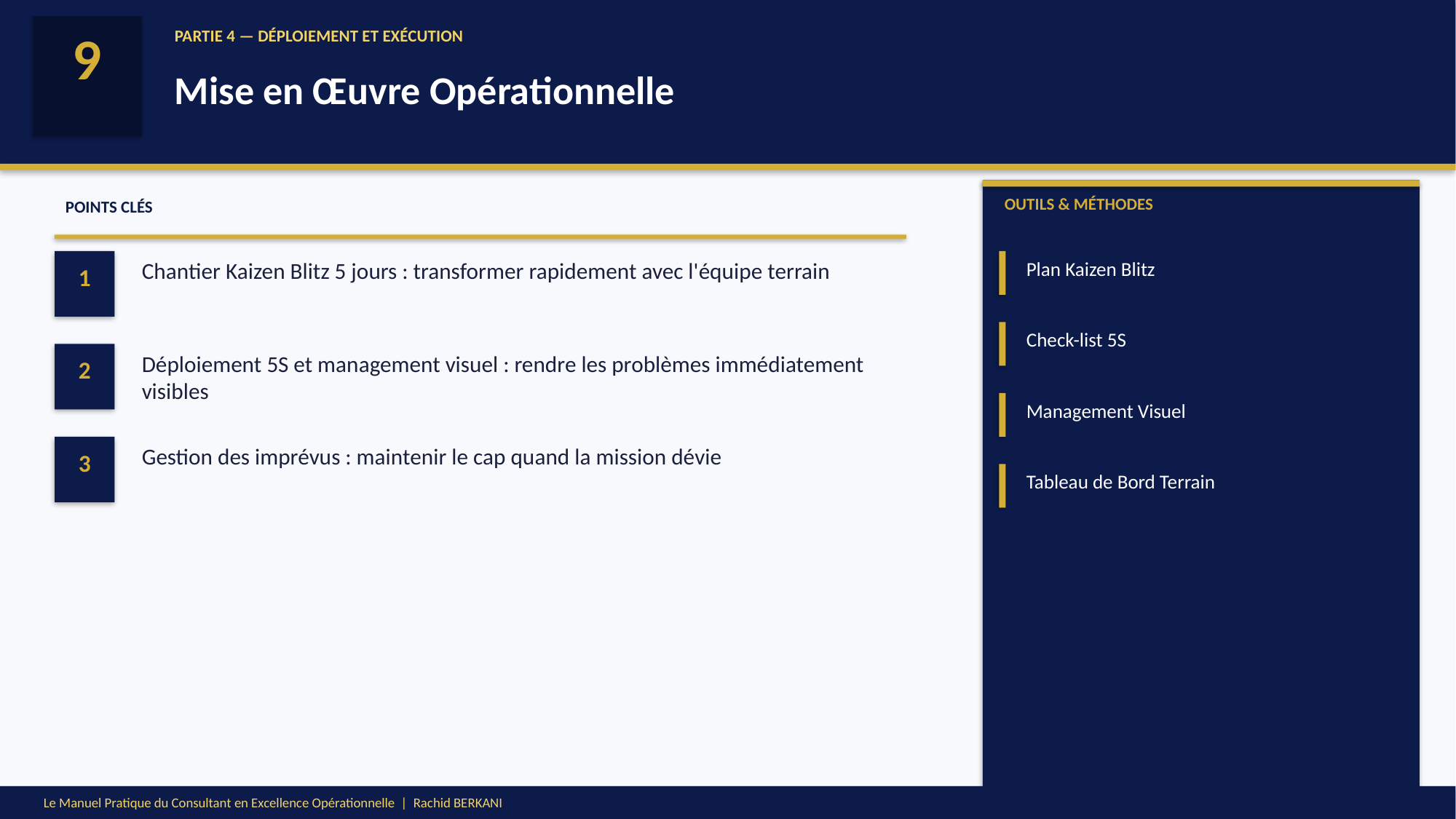

9
PARTIE 4 — DÉPLOIEMENT ET EXÉCUTION
Mise en Œuvre Opérationnelle

OUTILS & MÉTHODES
POINTS CLÉS

Chantier Kaizen Blitz 5 jours : transformer rapidement avec l'équipe terrain

Plan Kaizen Blitz
1

Check-list 5S

Déploiement 5S et management visuel : rendre les problèmes immédiatement visibles
2

Management Visuel

Gestion des imprévus : maintenir le cap quand la mission dévie
3

Tableau de Bord Terrain

Le Manuel Pratique du Consultant en Excellence Opérationnelle  |  Rachid BERKANI